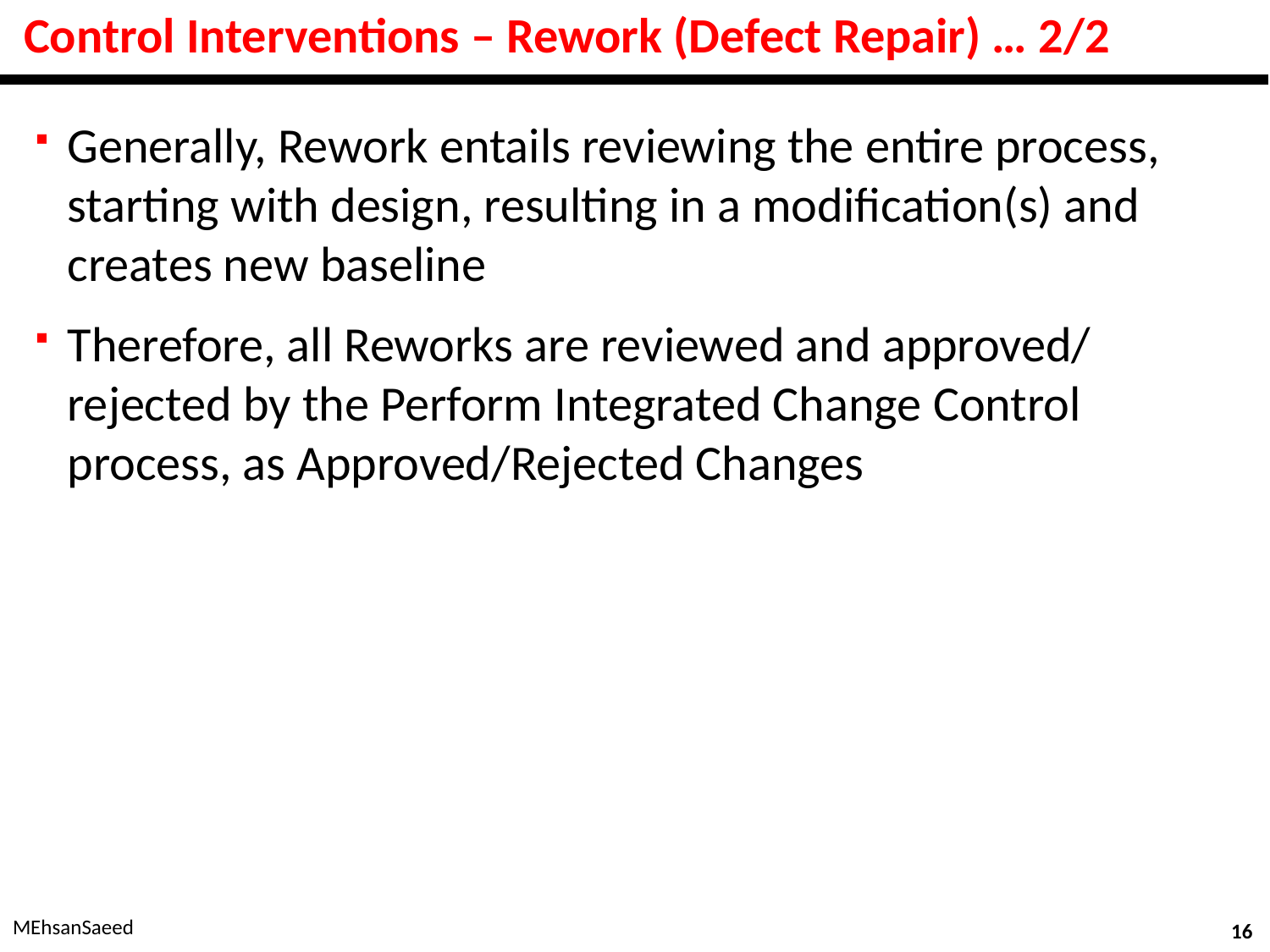

# Control Interventions – Rework (Defect Repair) … 2/2
Generally, Rework entails reviewing the entire process, starting with design, resulting in a modification(s) and creates new baseline
Therefore, all Reworks are reviewed and approved/ rejected by the Perform Integrated Change Control process, as Approved/Rejected Changes
MEhsanSaeed
16